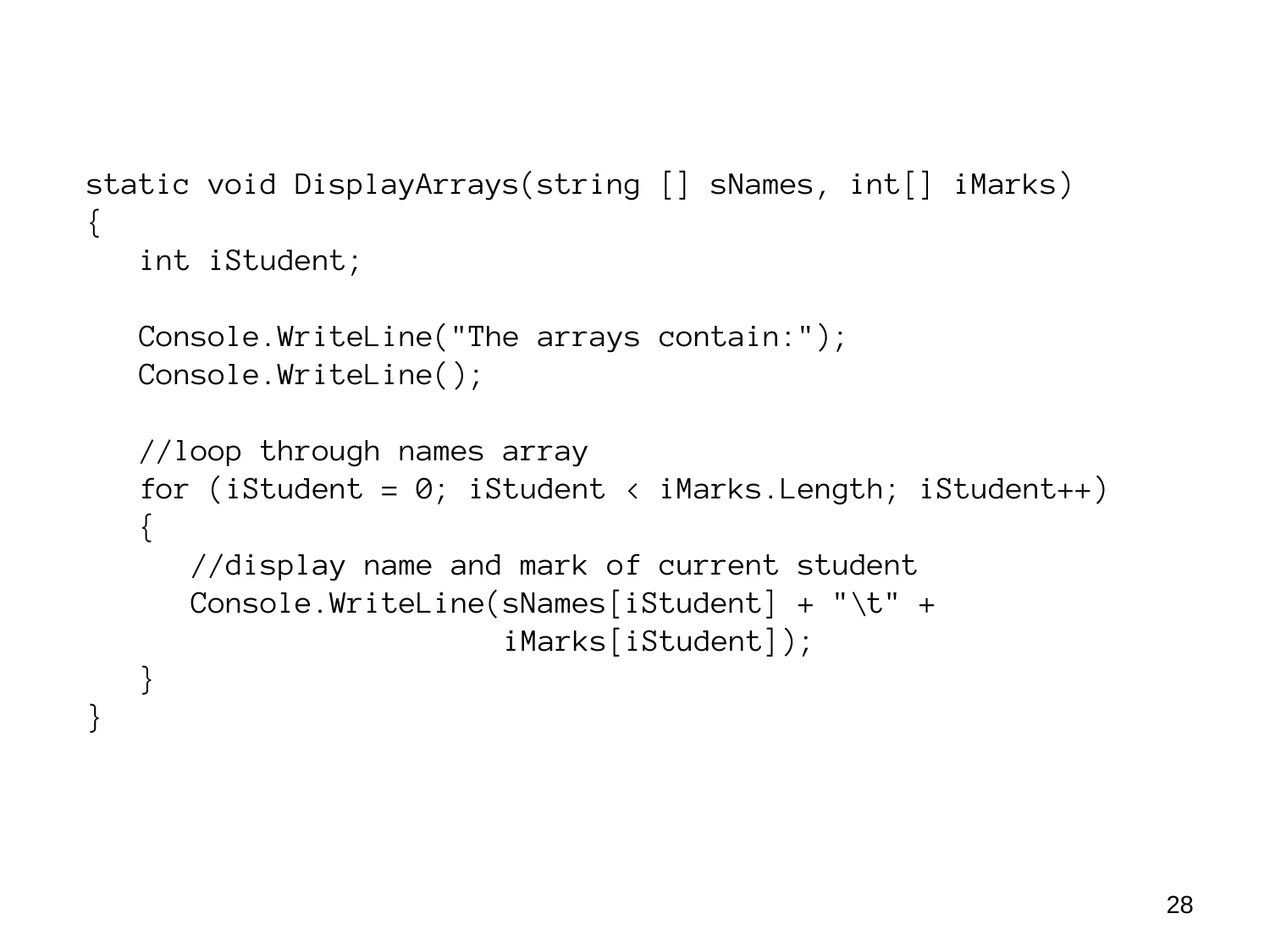

static void DisplayArrays(string [] sNames, int[] iMarks)
{
   int iStudent;

   Console.WriteLine("The arrays contain:");
   Console.WriteLine();

   //loop through names array
   for (iStudent = 0; iStudent < iMarks.Length; iStudent++)
   {
      //display name and mark of current student
      Console.WriteLine(sNames[iStudent] + "\t" +
                        iMarks[iStudent]);
   }
}
28